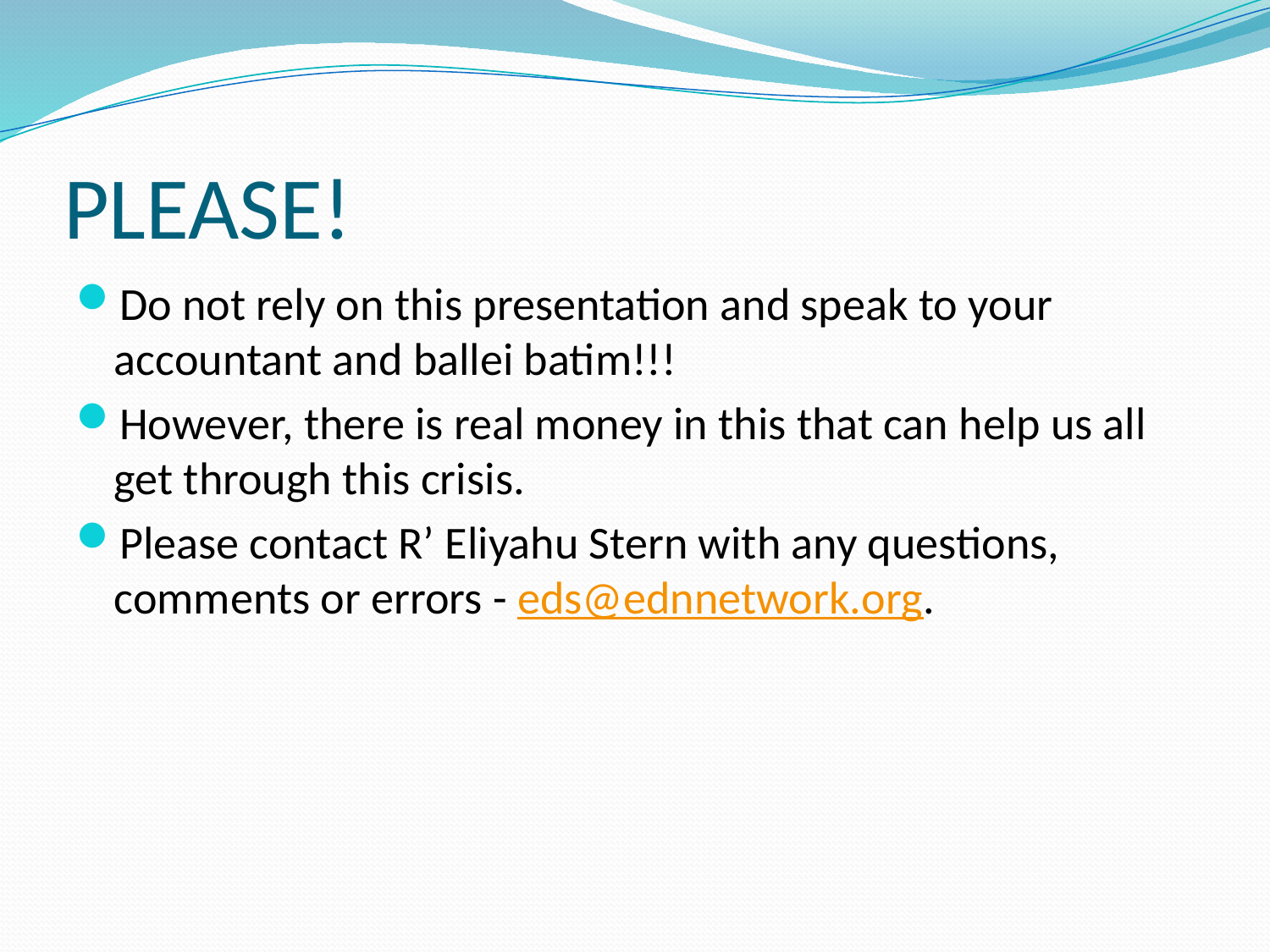

# PLEASE!
Do not rely on this presentation and speak to your accountant and ballei batim!!!
However, there is real money in this that can help us all get through this crisis.
Please contact R’ Eliyahu Stern with any questions, comments or errors - eds@ednnetwork.org.